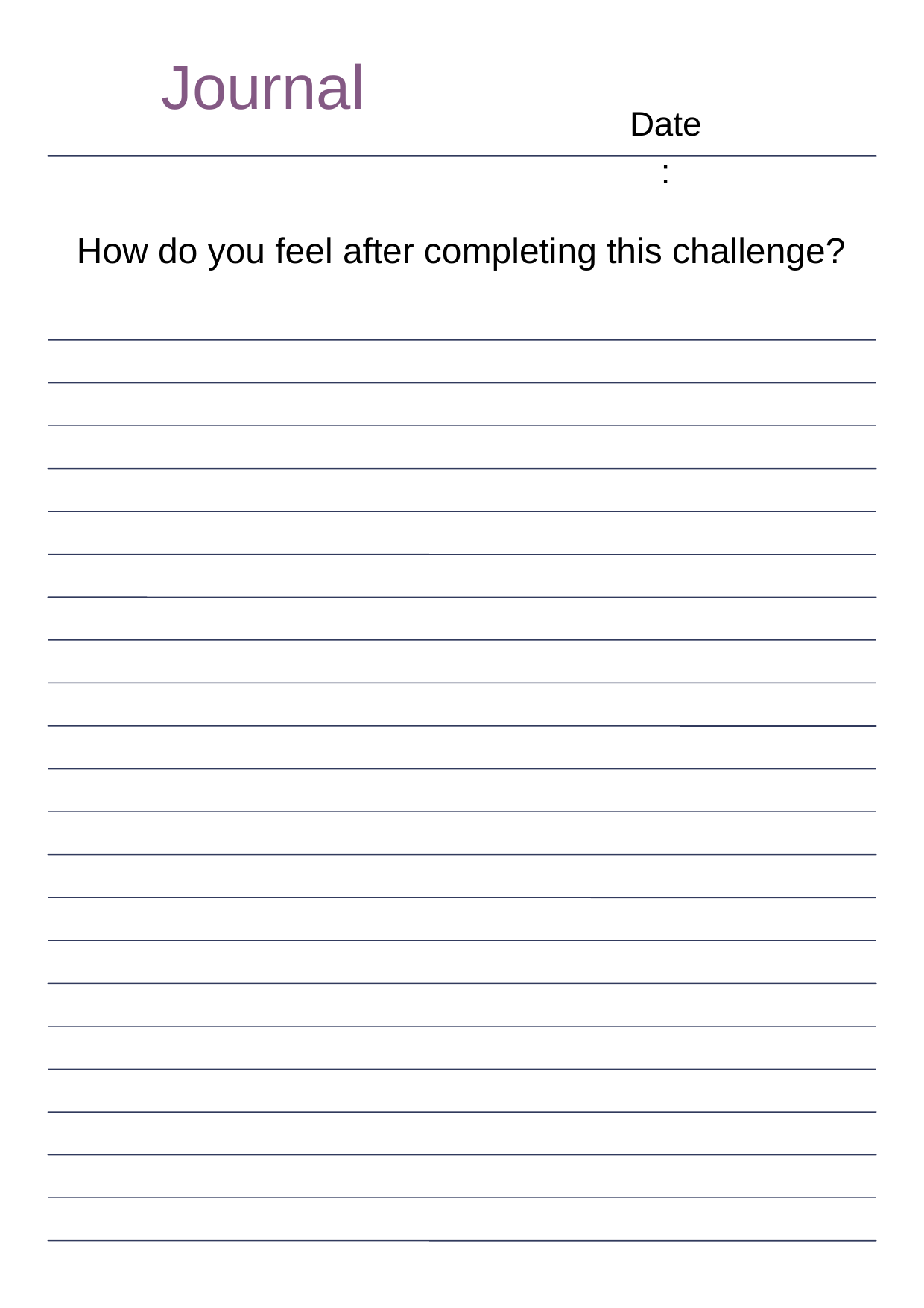

Journal
Date:

How do you feel after completing this challenge?